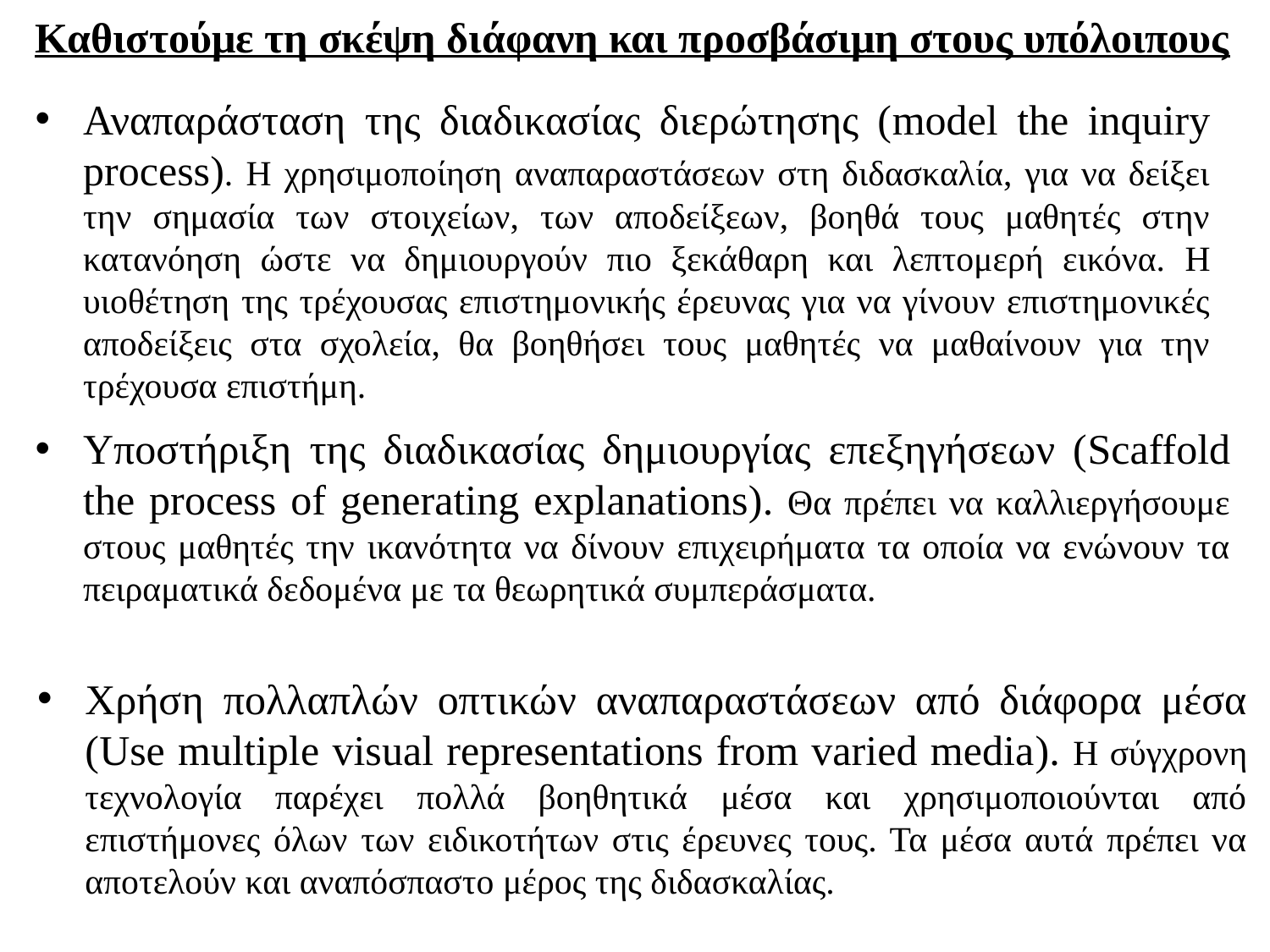

# Καθιστούμε τη σκέψη διάφανη και προσβάσιμη στους υπόλοιπους
Αναπαράσταση της διαδικασίας διερώτησης (model the inquiry process). Η χρησιμοποίηση αναπαραστάσεων στη διδασκαλία, για να δείξει την σημασία των στοιχείων, των αποδείξεων, βοηθά τους μαθητές στην κατανόηση ώστε να δημιουργούν πιο ξεκάθαρη και λεπτομερή εικόνα. Η υιοθέτηση της τρέχουσας επιστημονικής έρευνας για να γίνουν επιστημονικές αποδείξεις στα σχολεία, θα βοηθήσει τους μαθητές να μαθαίνουν για την τρέχουσα επιστήμη.

Υποστήριξη της διαδικασίας δημιουργίας επεξηγήσεων (Scaffold the process of generating explanations). Θα πρέπει να καλλιεργήσουμε στους μαθητές την ικανότητα να δίνουν επιχειρήματα τα οποία να ενώνουν τα πειραματικά δεδομένα με τα θεωρητικά συμπεράσματα.

Χρήση πολλαπλών οπτικών αναπαραστάσεων από διάφορα μέσα (Use multiple visual representations from varied media). Η σύγχρονη τεχνολογία παρέχει πολλά βοηθητικά μέσα και χρησιμοποιούνται από επιστήμονες όλων των ειδικοτήτων στις έρευνες τους. Τα μέσα αυτά πρέπει να αποτελούν και αναπόσπαστο μέρος της διδασκαλίας.